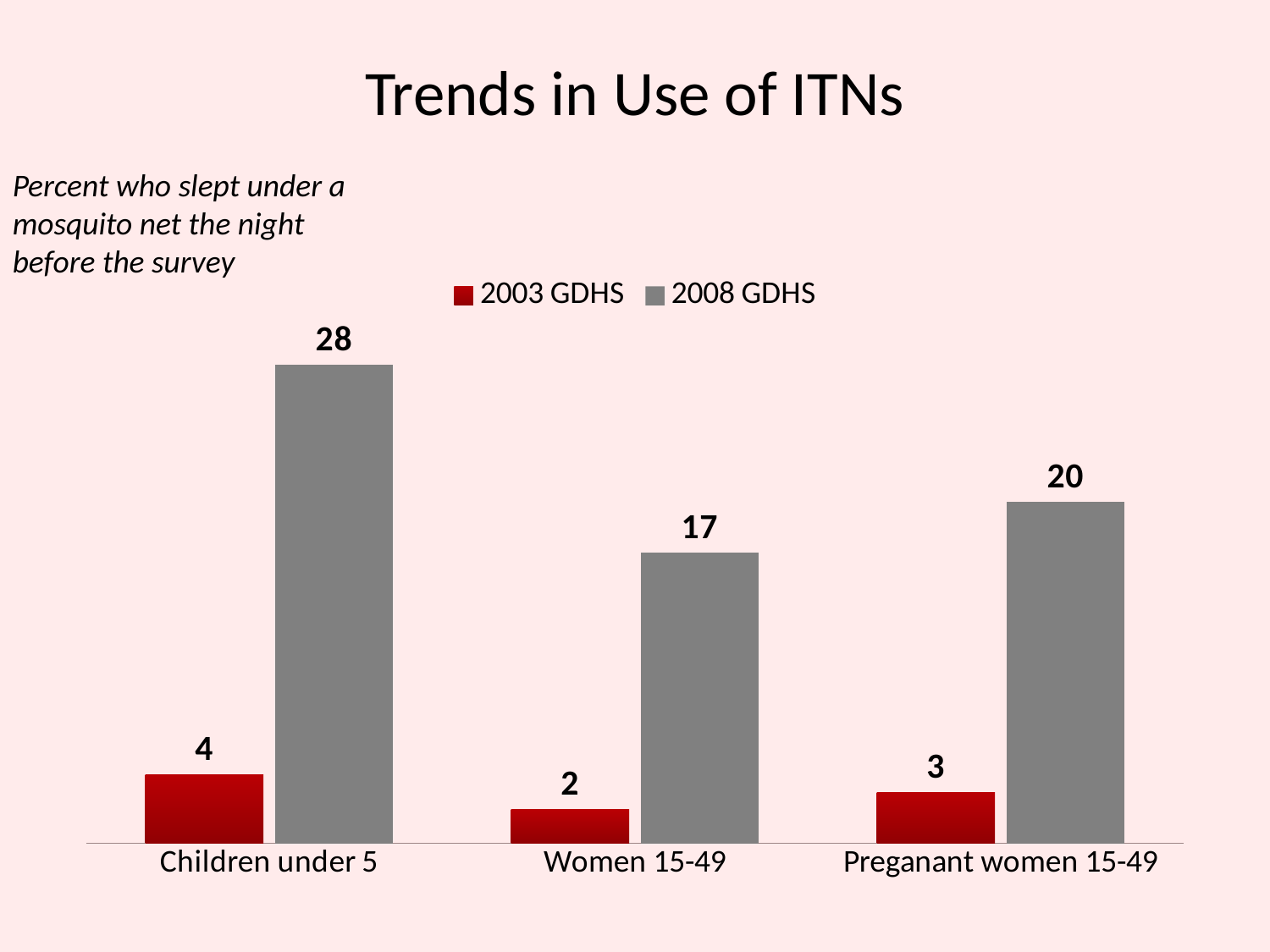

# Trends in Use of ITNs
Percent who slept under a mosquito net the night before the survey

### Chart

| Category | 2003 GDHS | 2008 GDHS |
|---|---|---|
| Children under 5 | 4.0 | 28.0 |
| Women 15-49 | 2.0 | 17.0 |
| Preganant women 15-49 | 3.0 | 20.0 |